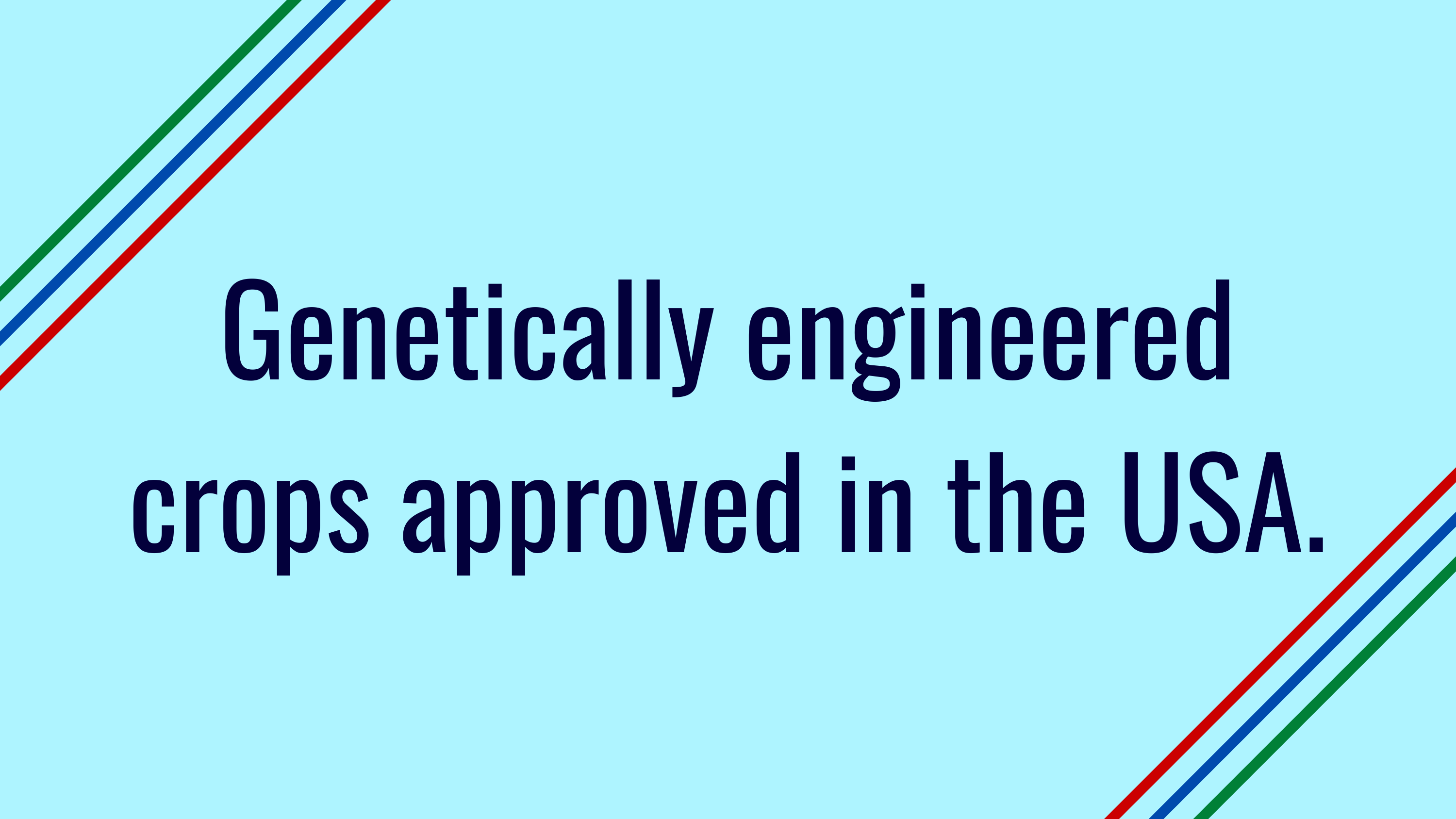

Genetically engineered crops approved in the USA.